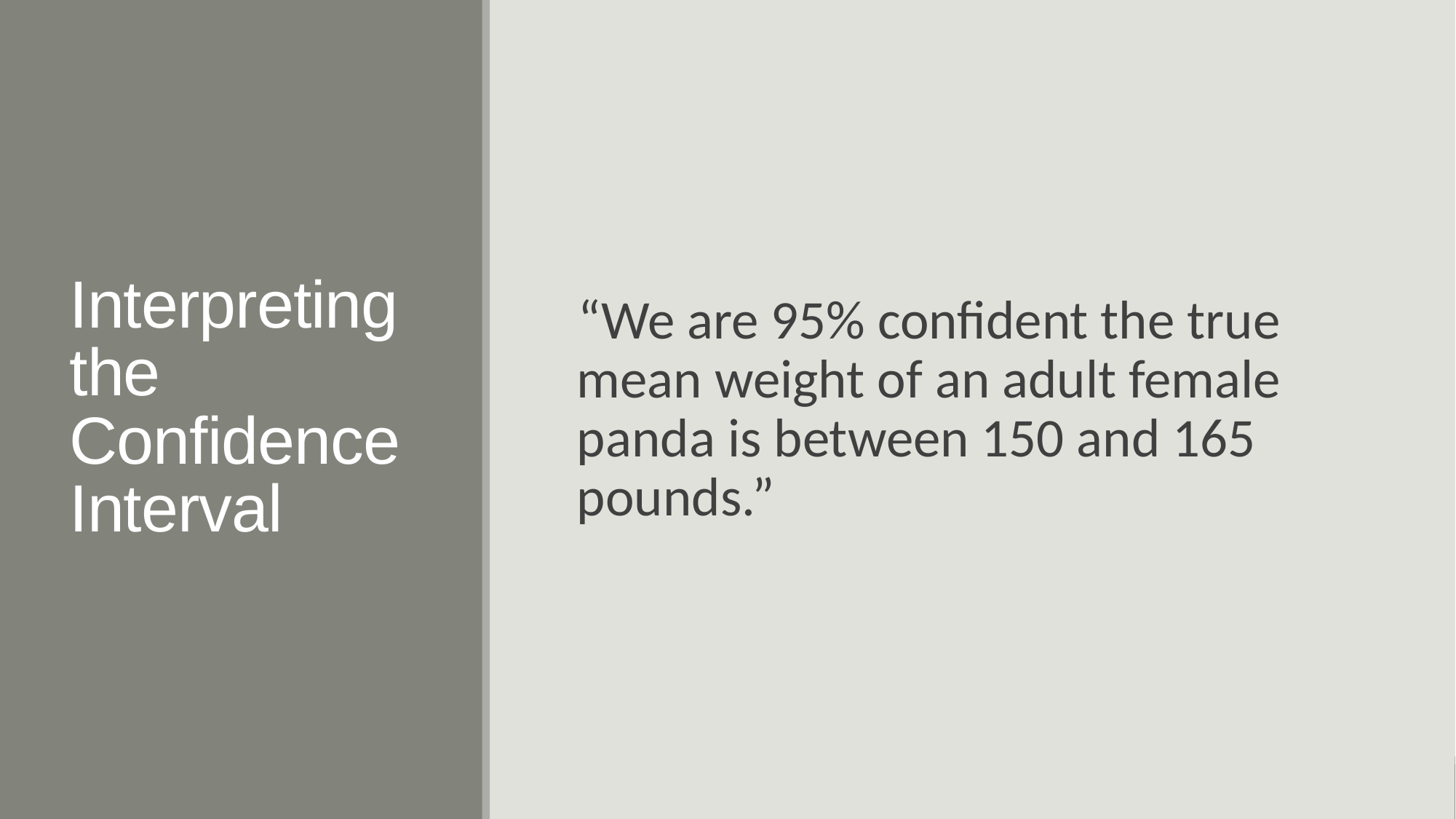

# Interpreting the Confidence Interval
“We are 95% confident the true mean weight of an adult female panda is between 150 and 165 pounds.”